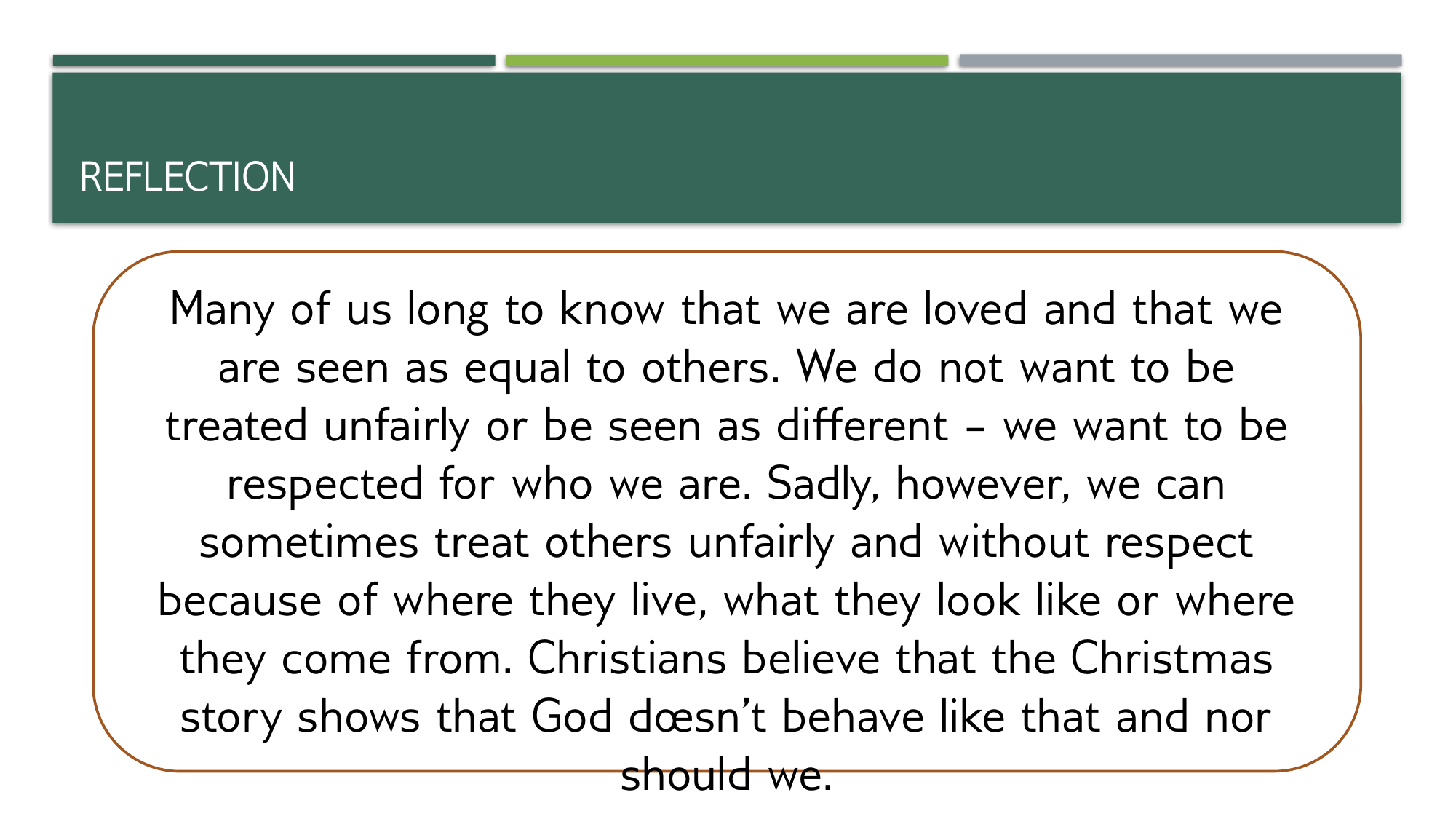

# reflection

Many of us long to know that we are loved and that we are seen as equal to others. We do not want to be treated unfairly or be seen as different – we want to be respected for who we are. Sadly, however, we can sometimes treat others unfairly and without respect because of where they live, what they look like or where they come from. Christians believe that the Christmas story shows that God doesn’t behave like that and nor should we.